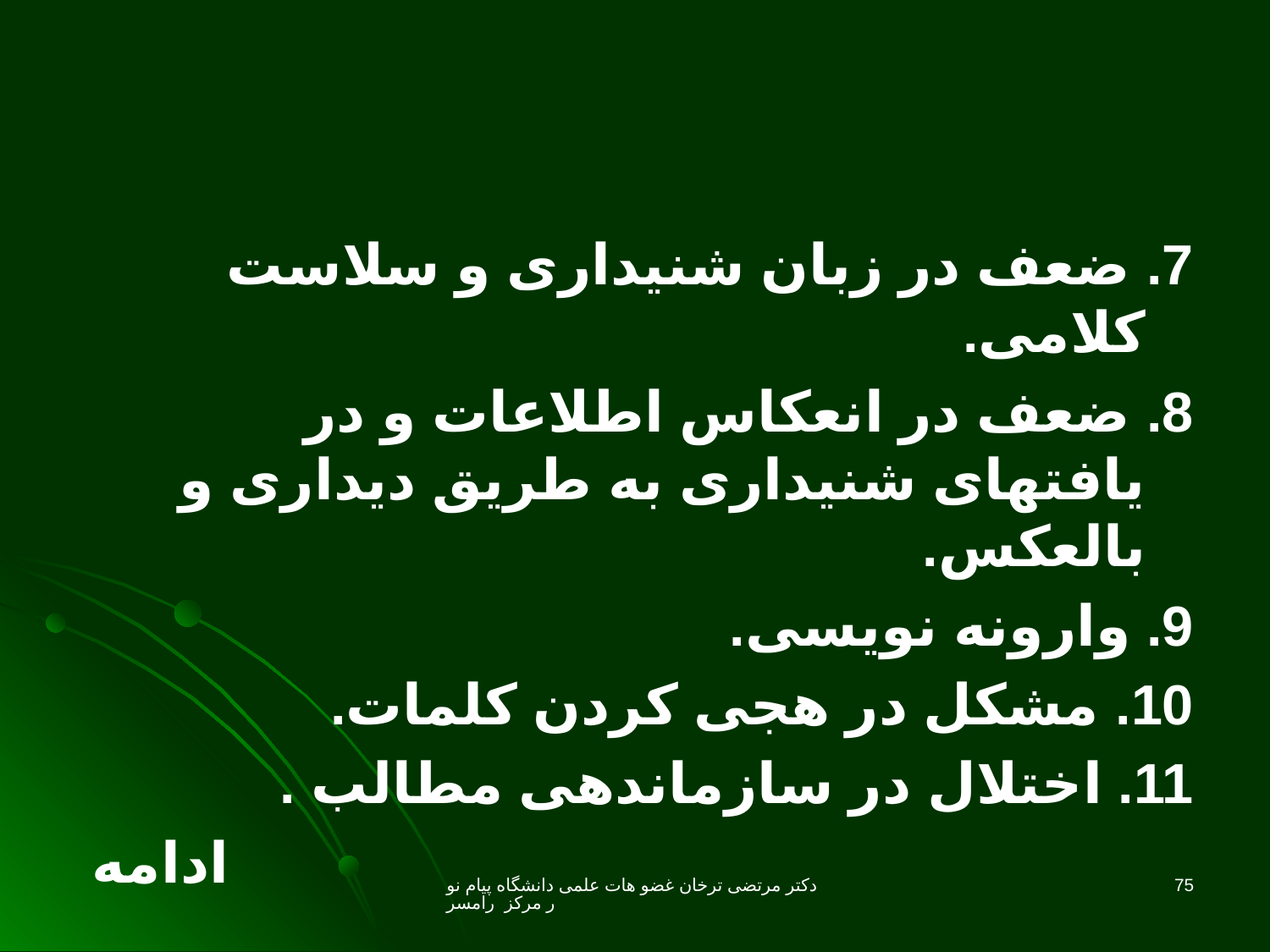

7. ضعف در زبان شنیداری و سلاست کلامی.
8. ضعف در انعکاس اطلاعات و در یافتهای شنیداری به طریق دیداری و بالعکس.
9. وارونه نویسی.
10. مشکل در هجی کردن کلمات.
11. اختلال در سازماندهی مطالب .
ادامه
دکتر مرتضی ترخان غضو هات علمی دانشگاه پیام نور مرکز رامسر
75